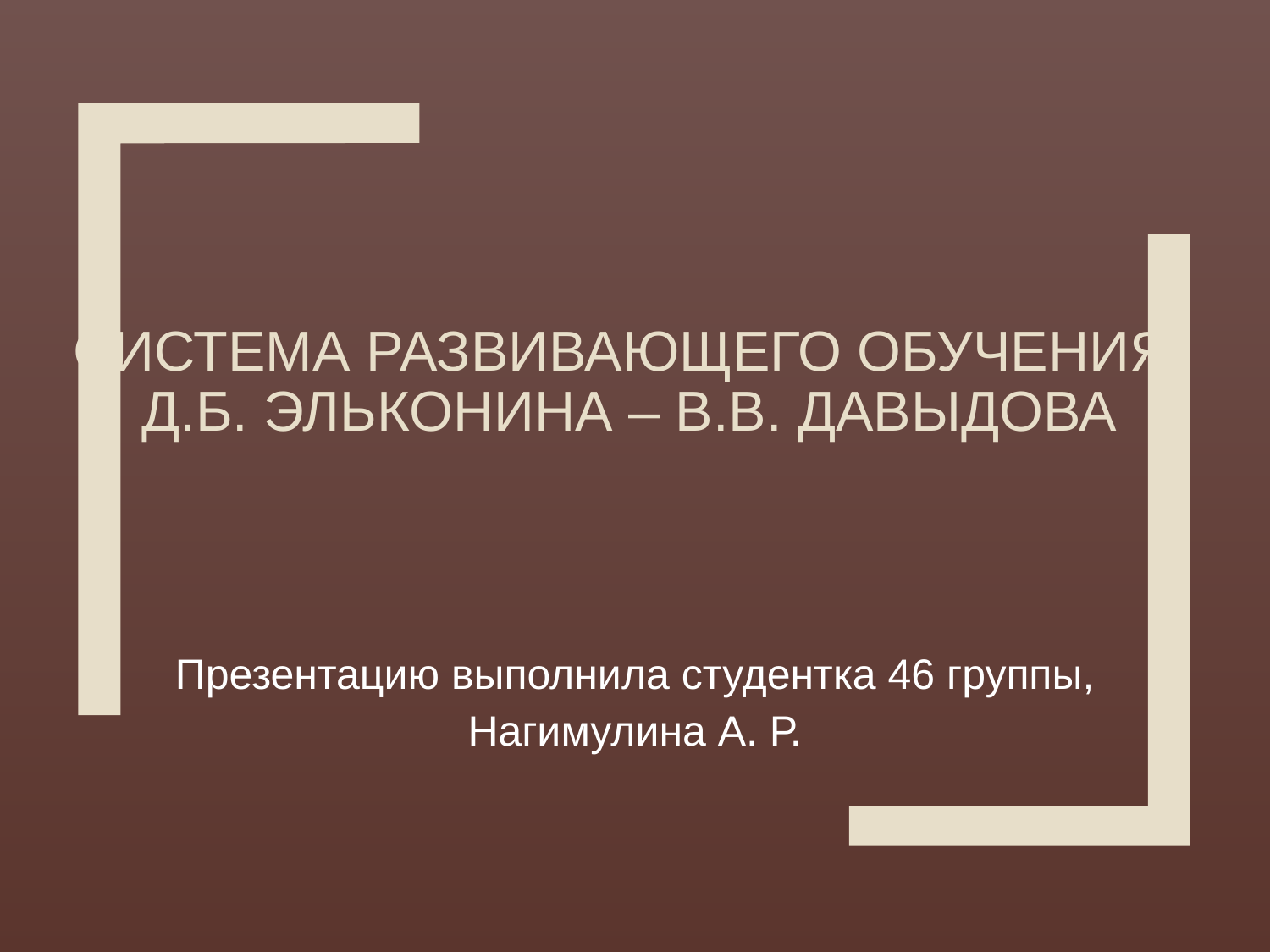

# Система развивающего обучения Д.Б. Эльконина – В.В. Давыдова
Презентацию выполнила студентка 46 группы, Нагимулина А. Р.